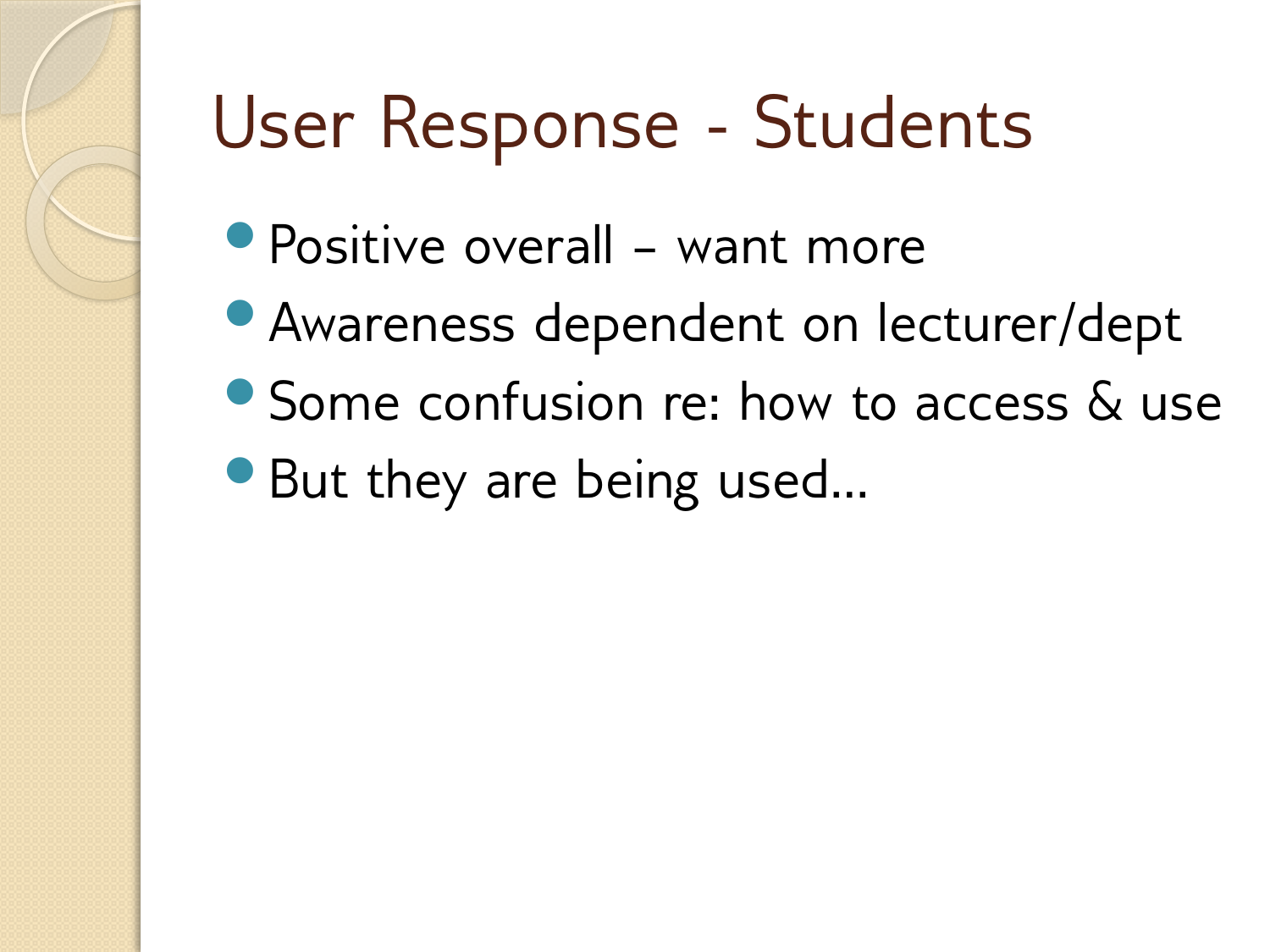

# User Response - Students
Positive overall – want more
Awareness dependent on lecturer/dept
Some confusion re: how to access & use
But they are being used…